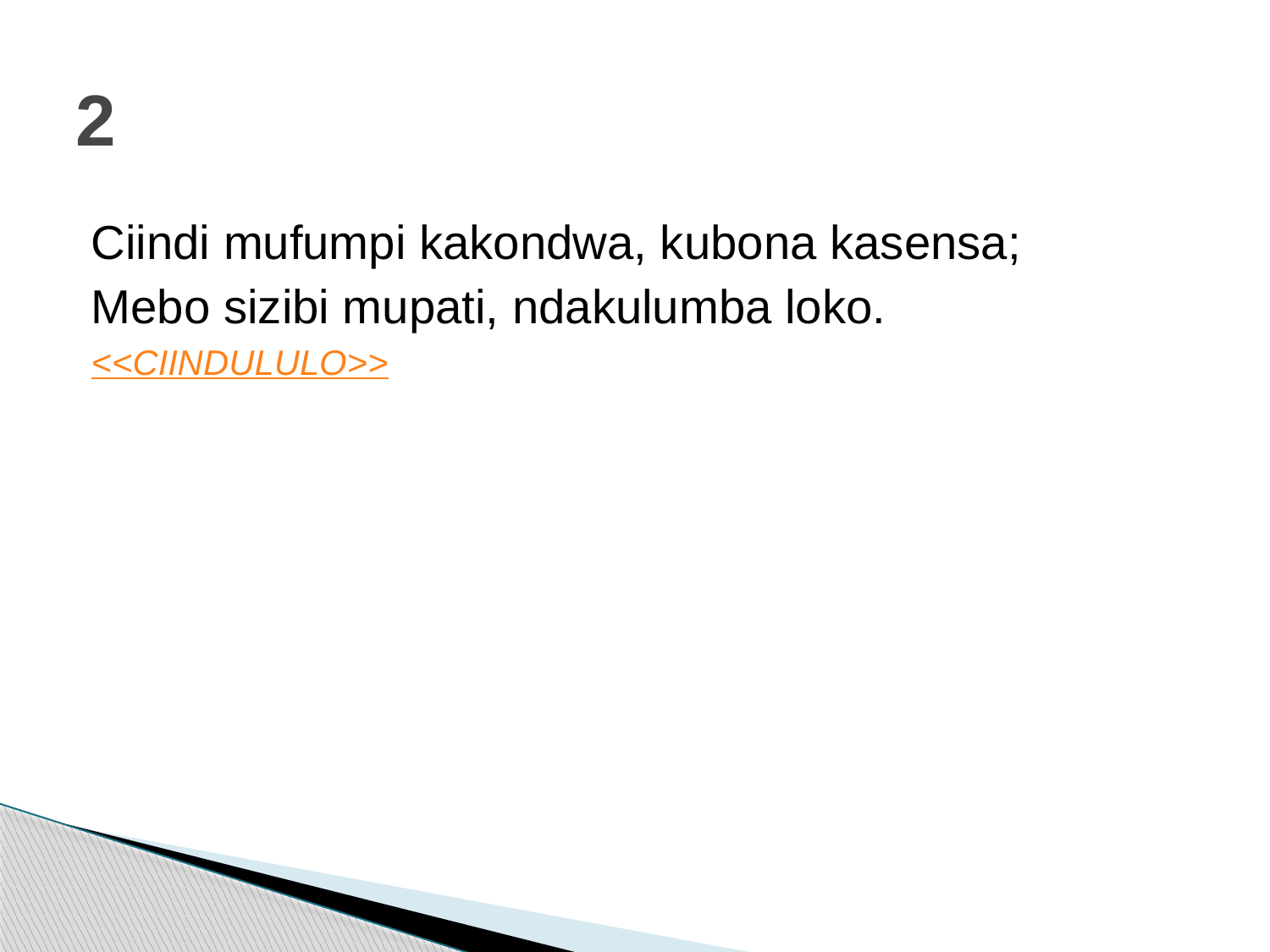

# 2
Ciindi mufumpi kakondwa, kubona kasensa;
Mebo sizibi mupati, ndakulumba loko.
<<CIINDULULO>>